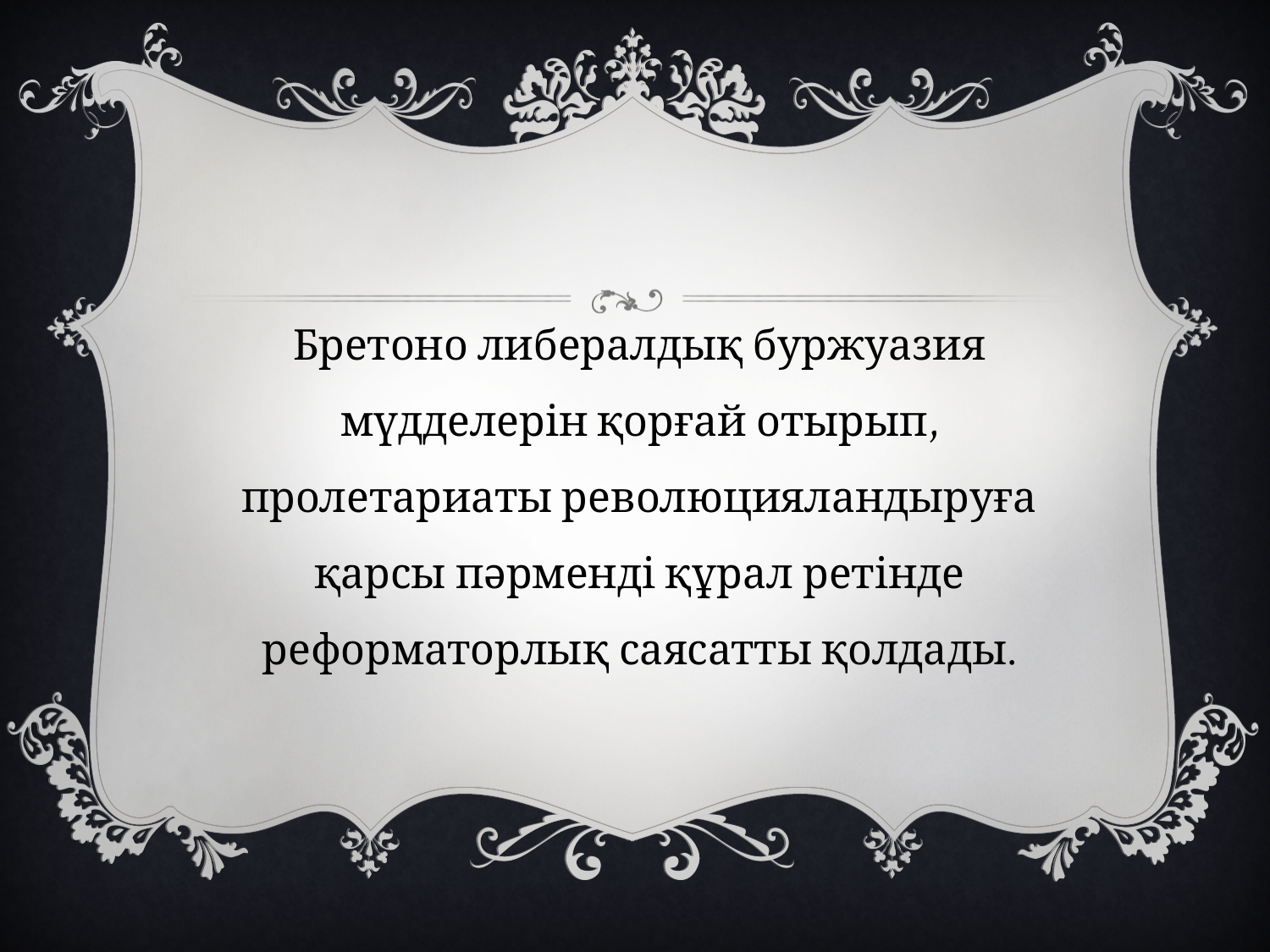

Бретоно либералдық буржуазия мүдделерін қорғай отырып, пролетариаты революцияландыруға қарсы пәрменді құрал ретінде реформаторлық саясатты қолдады.